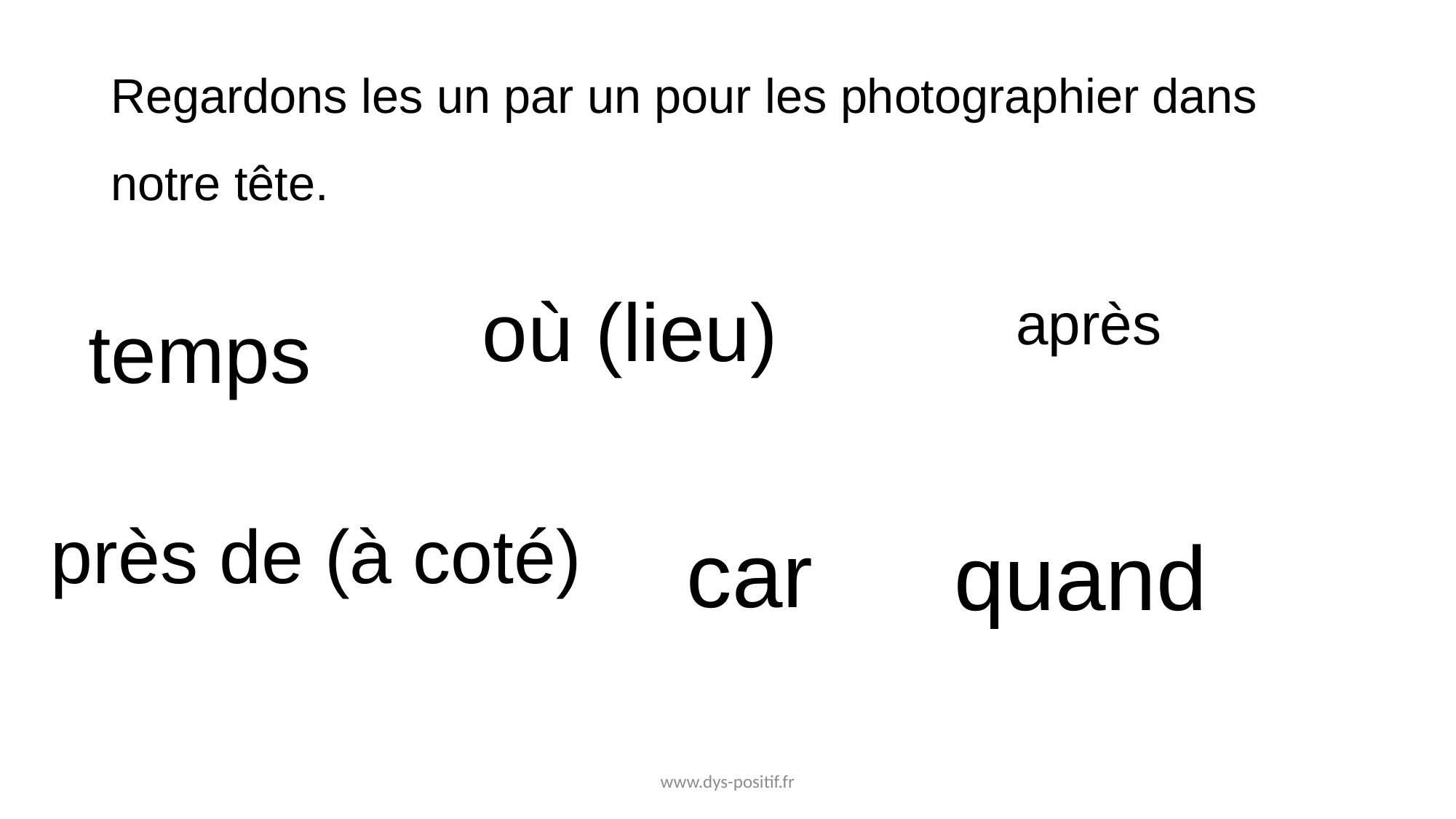

# Regardons les un par un pour les photographier dans notre tête.
après

temps
où (lieu)
près de (à coté)
car

quand
www.dys-positif.fr